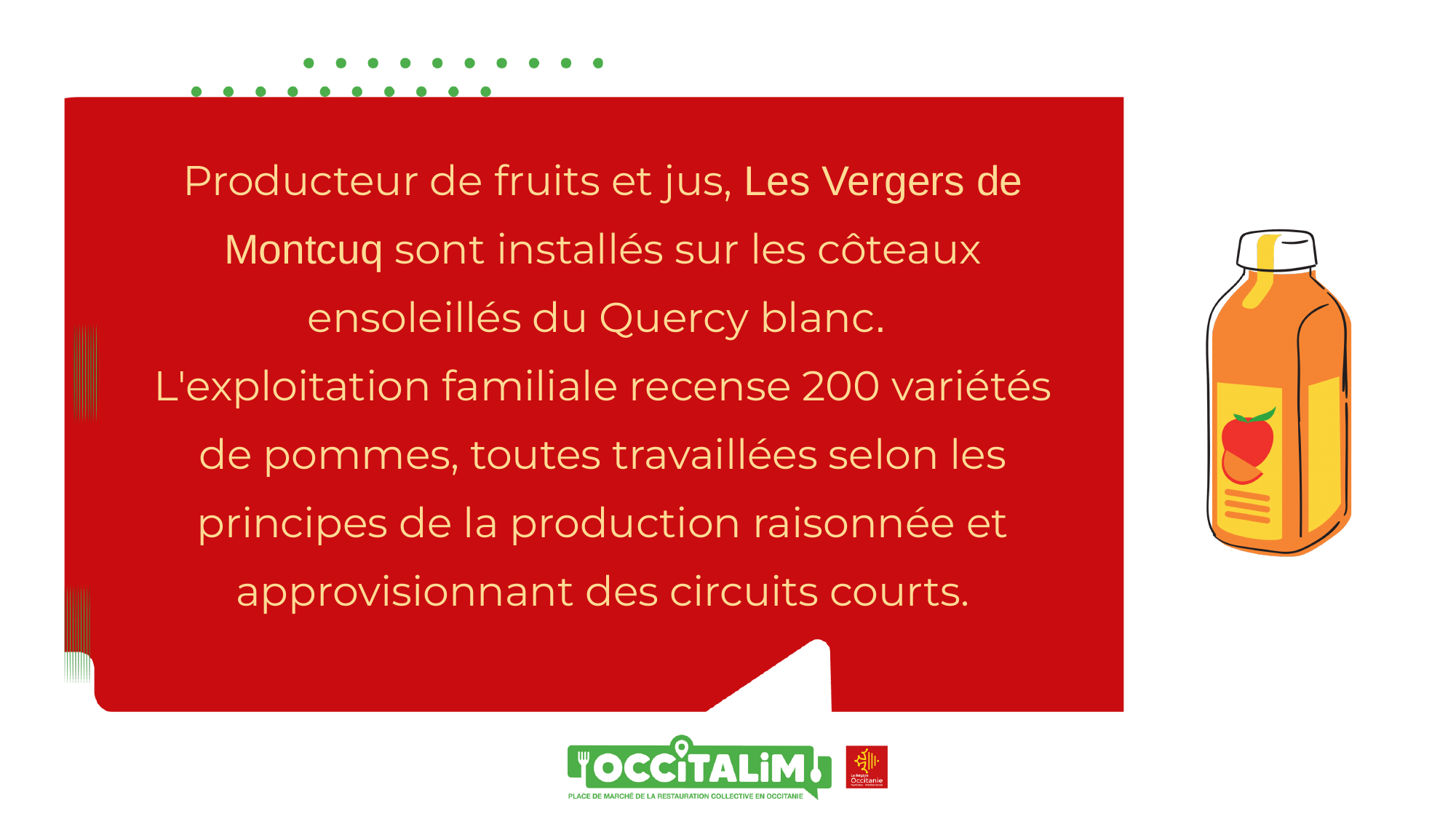

Producteur de fruits et jus, Les Vergers de Montcuq sont installés sur les côteaux ensoleillés du Quercy blanc.
L'exploitation familiale recense 200 variétés de pommes, toutes travaillées selon les principes de la production raisonnée et approvisionnant des circuits courts.